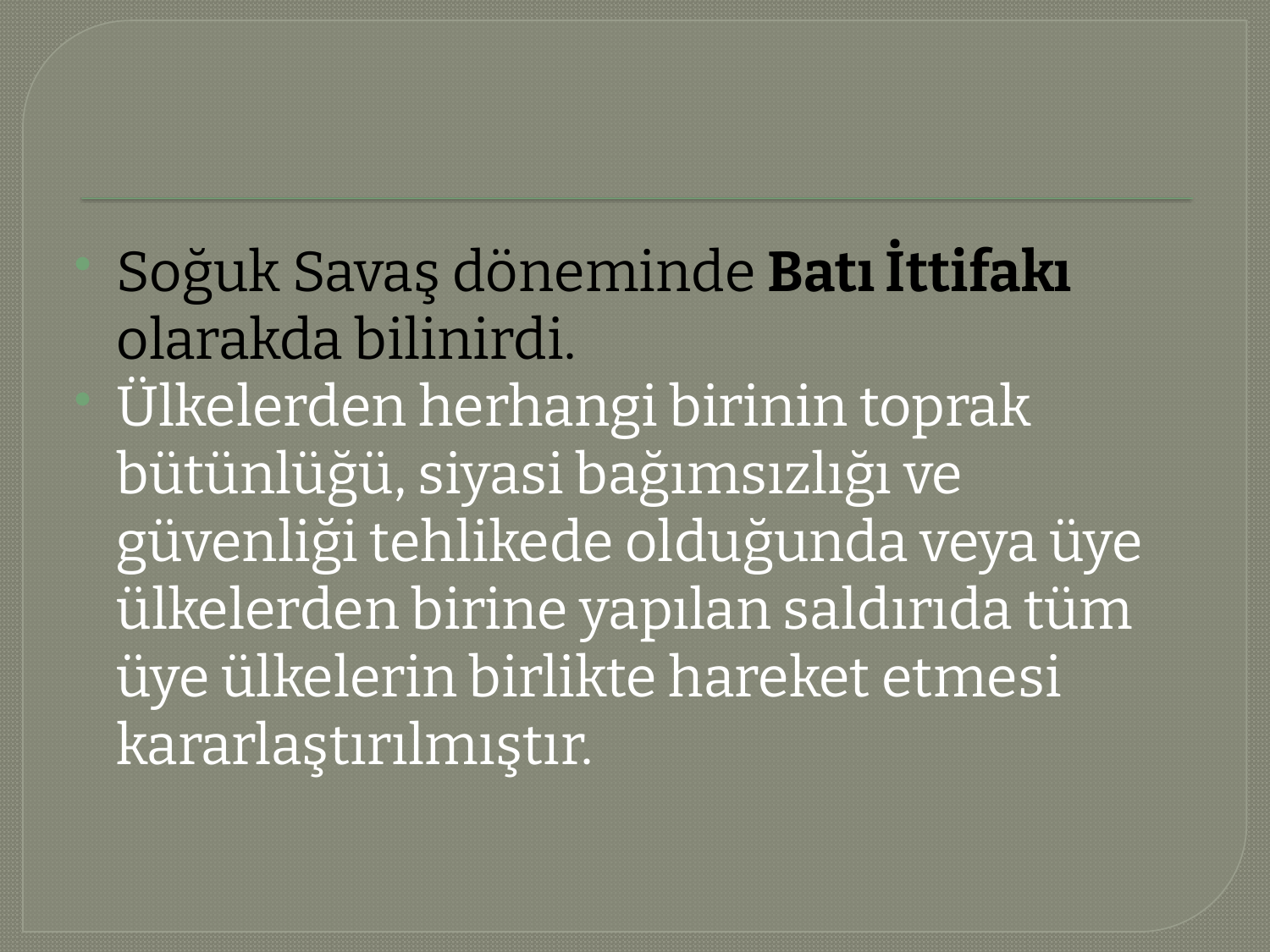

#
Soğuk Savaş döneminde Batı İttifakı olarakda bilinirdi.
Ülkelerden herhangi birinin toprak bütünlüğü, siyasi bağımsızlığı ve güvenliği tehlikede olduğunda veya üye ülkelerden birine yapılan saldırıda tüm üye ülkelerin birlikte hareket etmesi kararlaştırılmıştır.